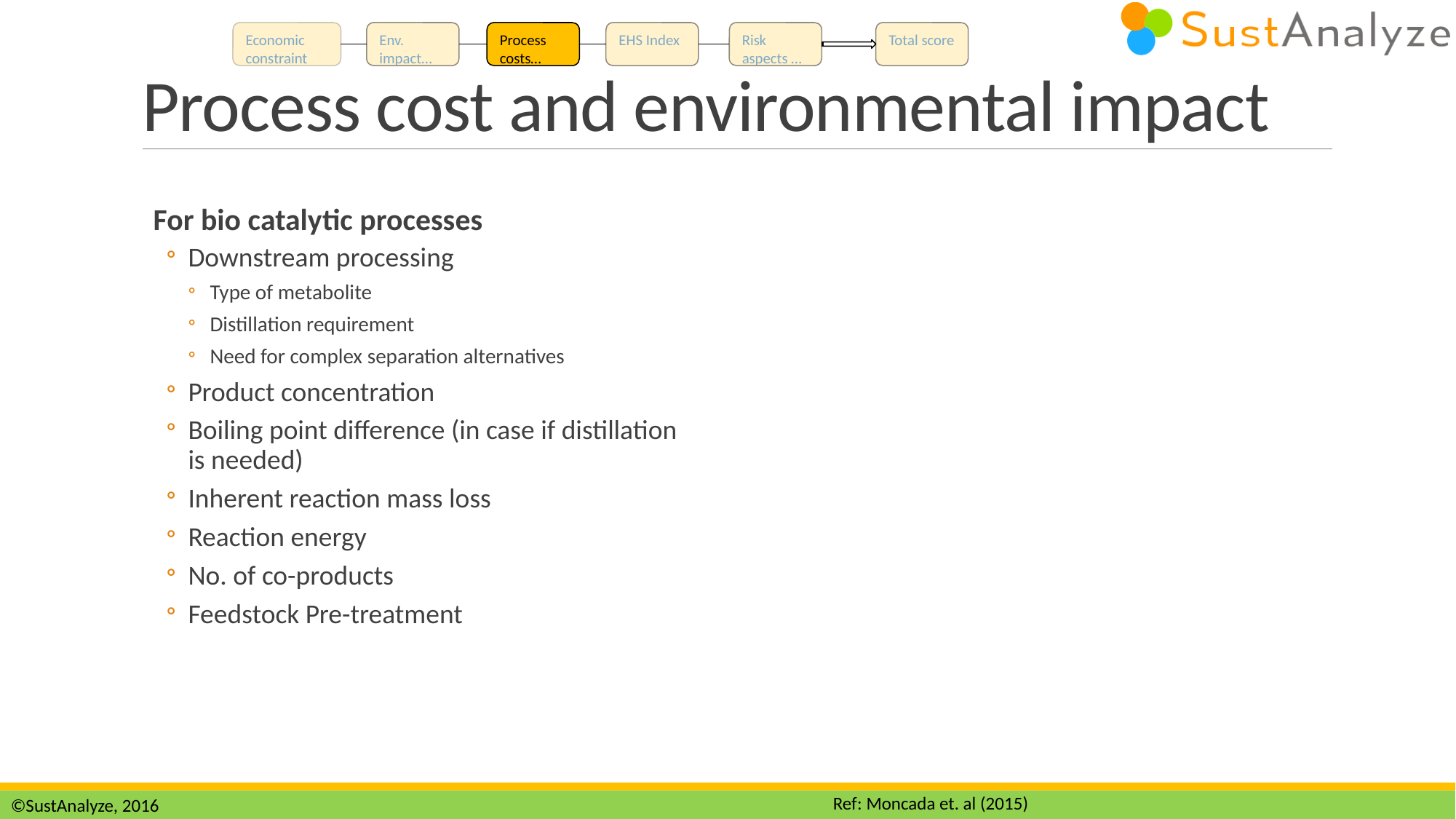

Economic constraint
Env. impact…
Process costs…
EHS Index
Risk aspects …
Total score

# Process cost and environmental impact
For bio catalytic processes
Downstream processing
Type of metabolite
Distillation requirement
Need for complex separation alternatives
Product concentration
Boiling point difference (in case if distillation is needed)
Inherent reaction mass loss
Reaction energy
No. of co-products
Feedstock Pre-treatment
Ref: Moncada et. al (2015)